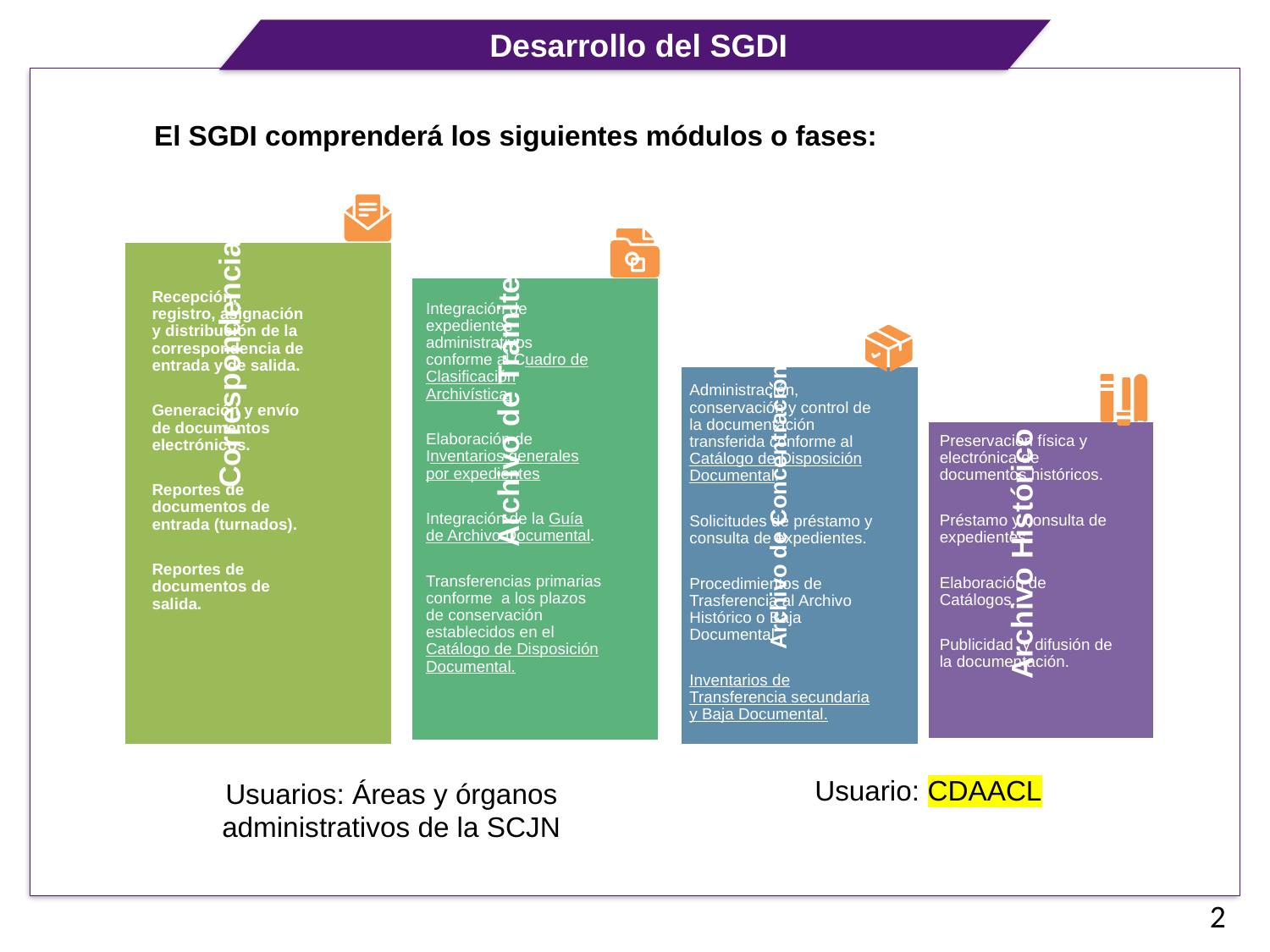

Desarrollo del SGDI
El SGDI comprenderá los siguientes módulos o fases:

Archivo de Concentración
Archivo de Trámite
Archivo Histórico
Correspondencia
Recepción, registro, asignación y distribución de la correspondencia de entrada y de salida.

Generación y envío de documentos electrónicos.

Reportes de documentos de entrada (turnados).

Reportes de documentos de salida.

Integración de  expedientes administrativos conforme al Cuadro de Clasificación Archivística.

Elaboración de Inventarios generales por expedientes

Integración de la Guía de Archivo Documental.

Transferencias primarias conforme  a los plazos de conservación establecidos en el Catálogo de Disposición Documental.

Administración, conservación y control de la documentación transferida conforme al Catálogo de Disposición Documental.

Solicitudes de préstamo y consulta de expedientes.

Procedimientos de Trasferencia al Archivo Histórico o Baja Documental.

Inventarios de Transferencia secundaria y Baja Documental.

Preservación física y electrónica de documentos históricos.

Préstamo y consulta de expedientes.

Elaboración de Catálogos.

Publicidad  y difusión de la documentación.

Usuario: CDAACL
Usuarios: Áreas y órganos administrativos de la SCJN
2